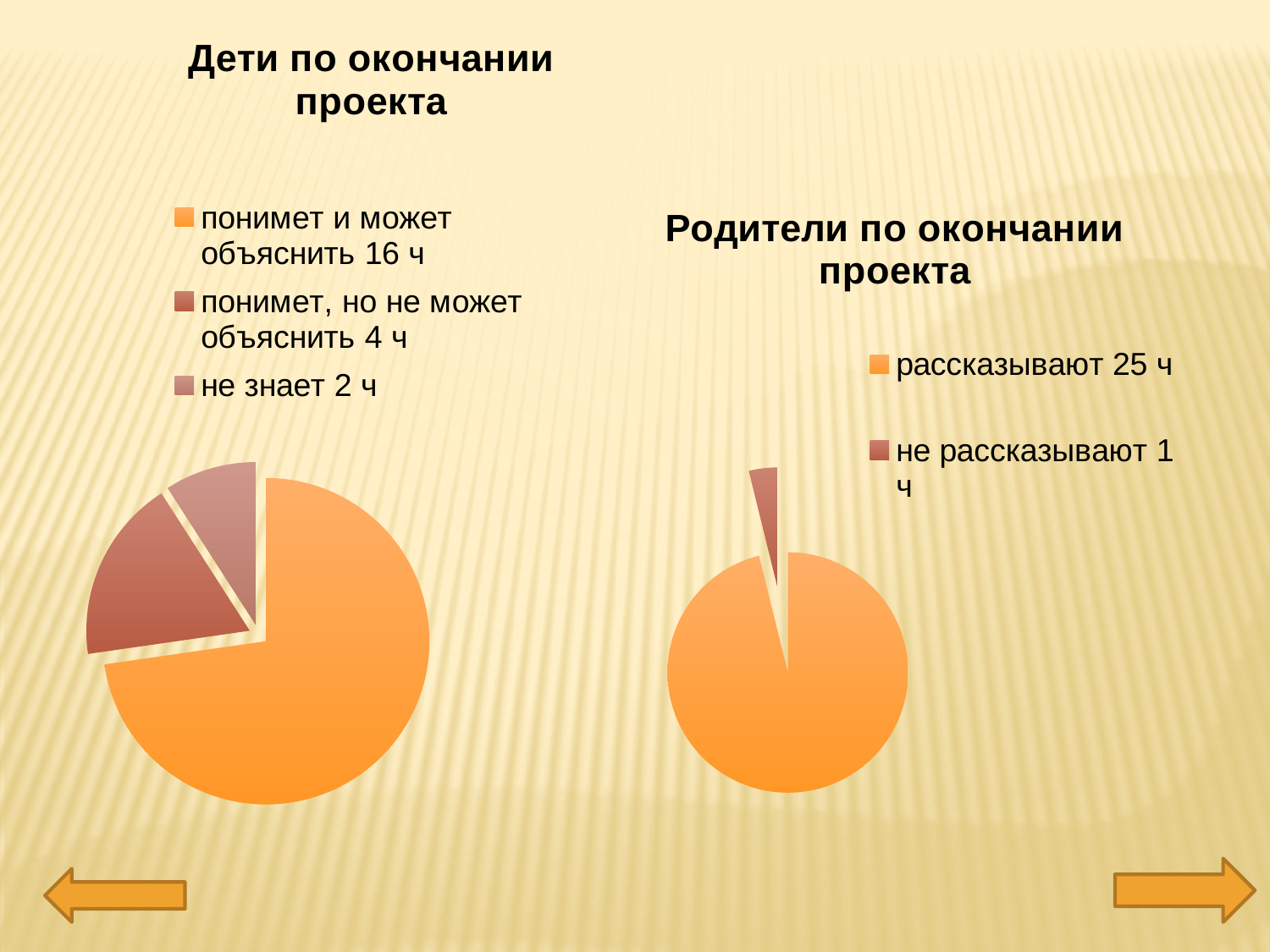

### Chart:

| Category | Дети по окончании проекта |
|---|---|
| понимет и может объяснить 16 ч | 16.0 |
| понимет, но не может объяснить 4 ч | 4.0 |
| не знает 2 ч | 2.0 |

### Chart:

| Category | Родители по окончании проекта |
|---|---|
| рассказывают 25 ч | 25.0 |
| не рассказывают 1 ч | 1.0 |